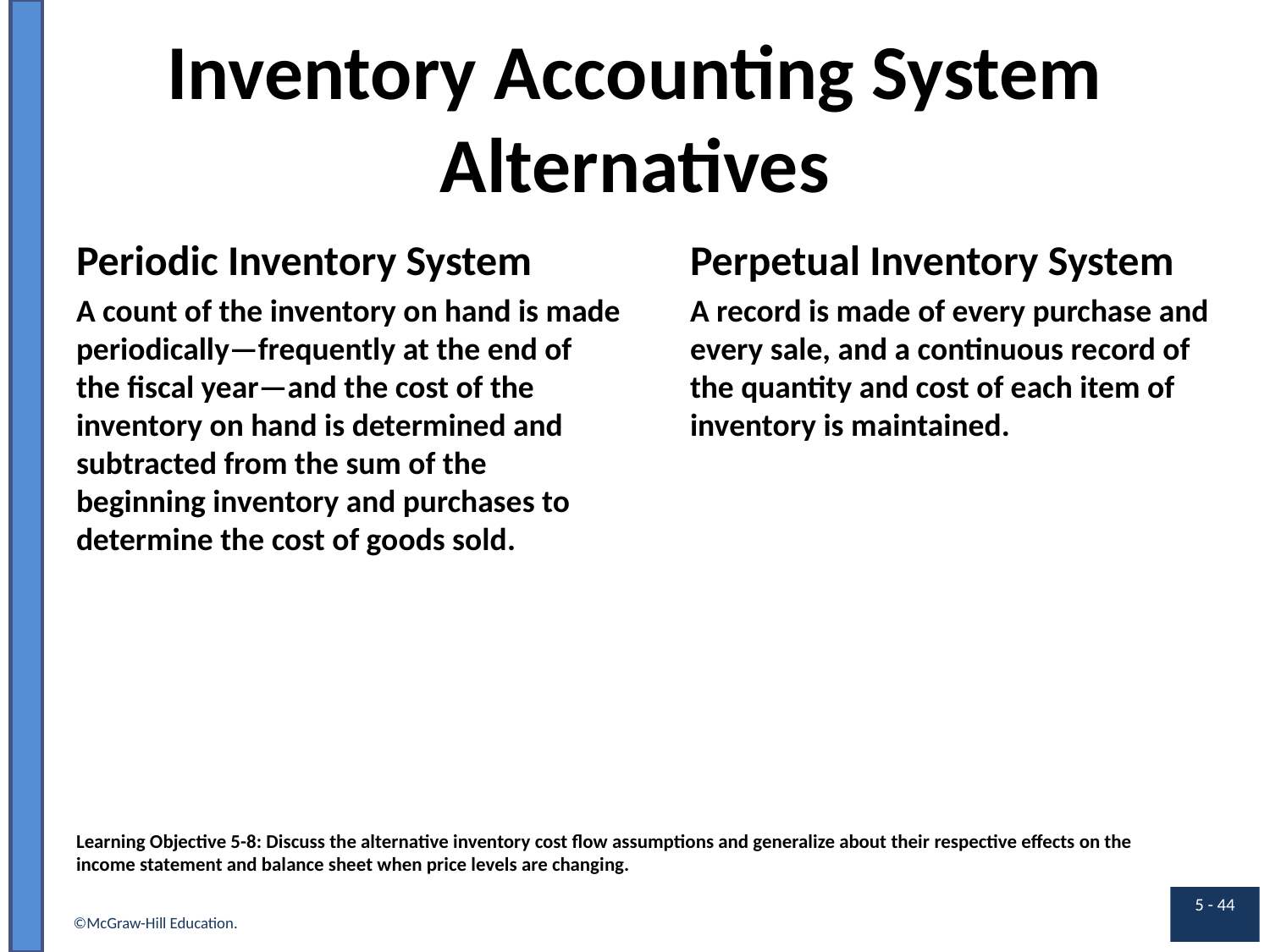

# Inventory Accounting System Alternatives
Periodic Inventory System
A count of the inventory on hand is made periodically—frequently at the end of the fiscal year—and the cost of the inventory on hand is determined and subtracted from the sum of the beginning inventory and purchases to determine the cost of goods sold.
Perpetual Inventory System
A record is made of every purchase and every sale, and a continuous record of the quantity and cost of each item of inventory is maintained.
Learning Objective 5-8: Discuss the alternative inventory cost flow assumptions and generalize about their respective effects on the income statement and balance sheet when price levels are changing.